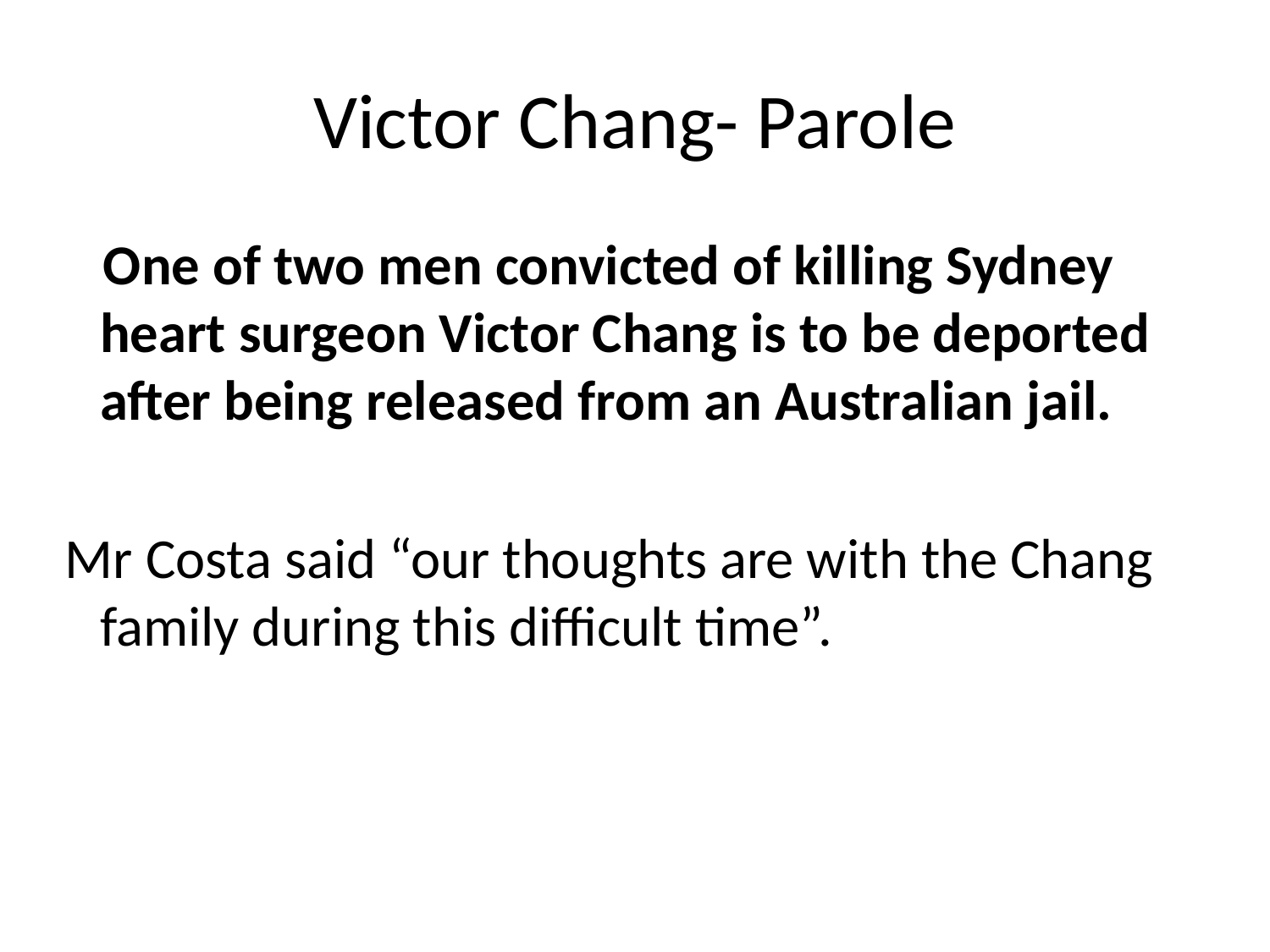

# Victor Chang- Parole
    One of two men convicted of killing Sydney heart surgeon Victor Chang is to be deported after being released from an Australian jail.

 Mr Costa said “our thoughts are with the Chang family during this difficult time”.